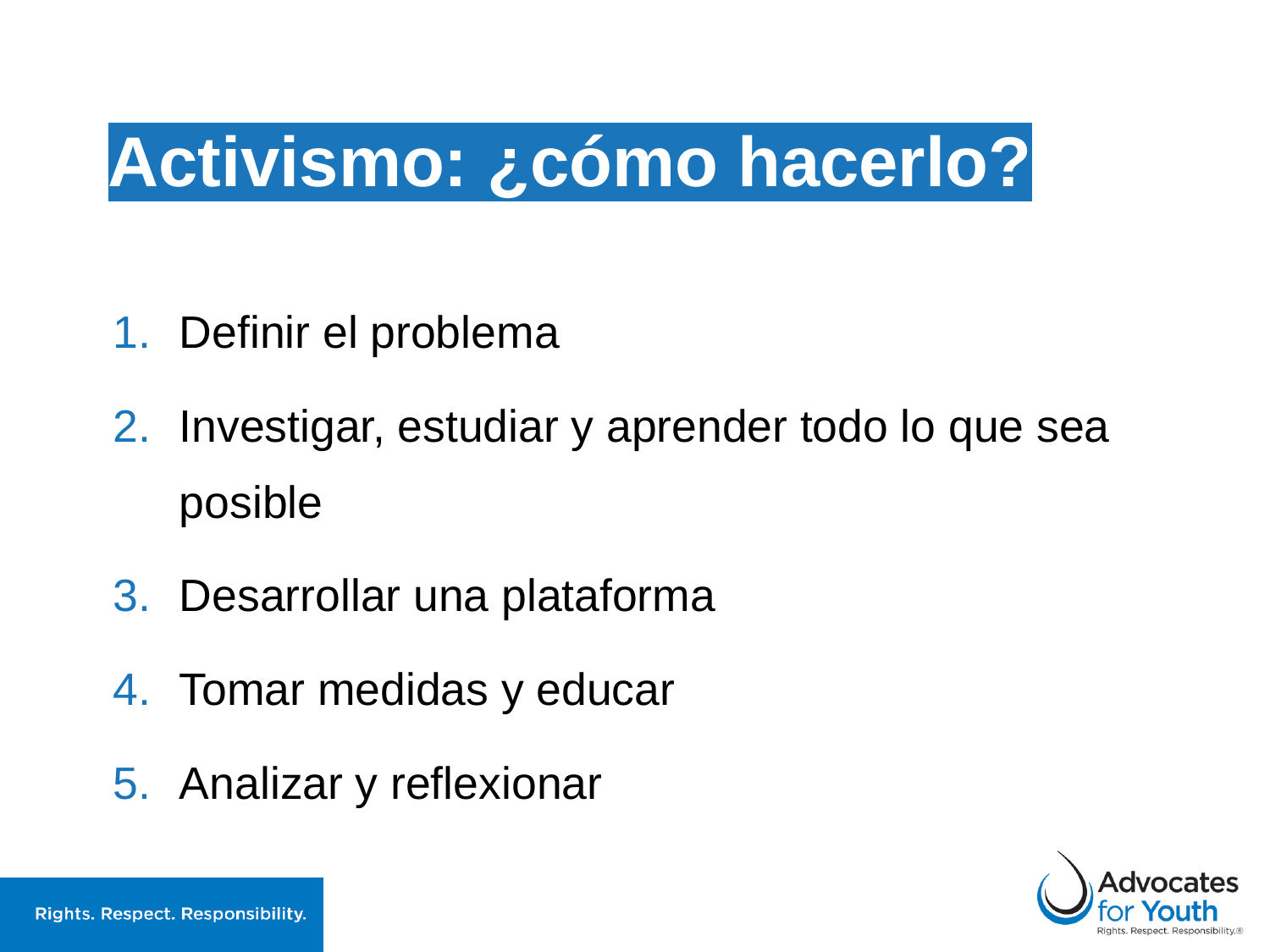

# Activismo: ¿cómo hacerlo?
Definir el problema
Investigar, estudiar y aprender todo lo que sea posible
Desarrollar una plataforma
Tomar medidas y educar
Analizar y reflexionar